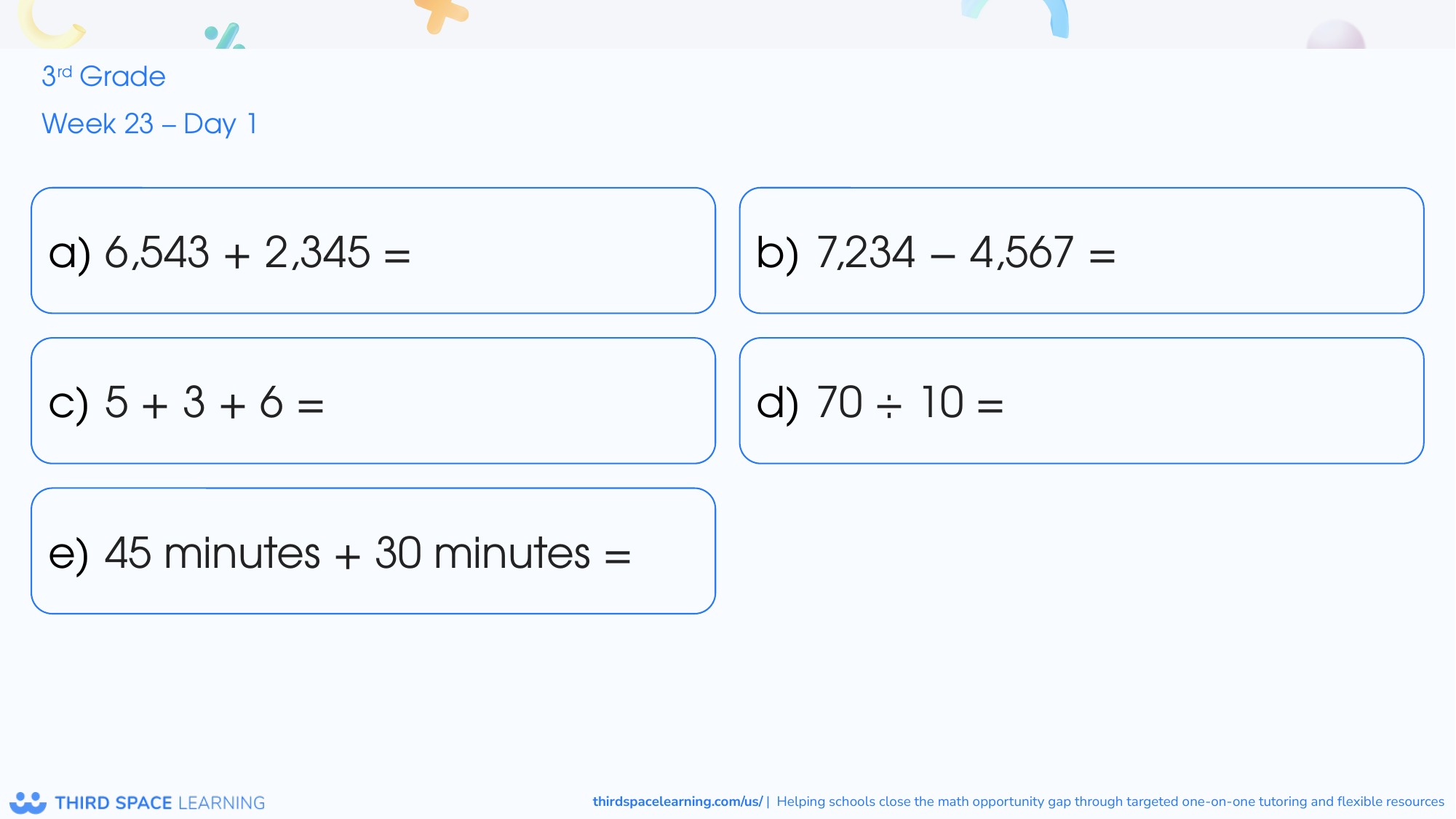

3rd Grade
Week 23 – Day 1
6,543 + 2,345 =
7,234 − 4,567 =
5 + 3 + 6 =
70 ÷ 10 =
45 minutes + 30 minutes =